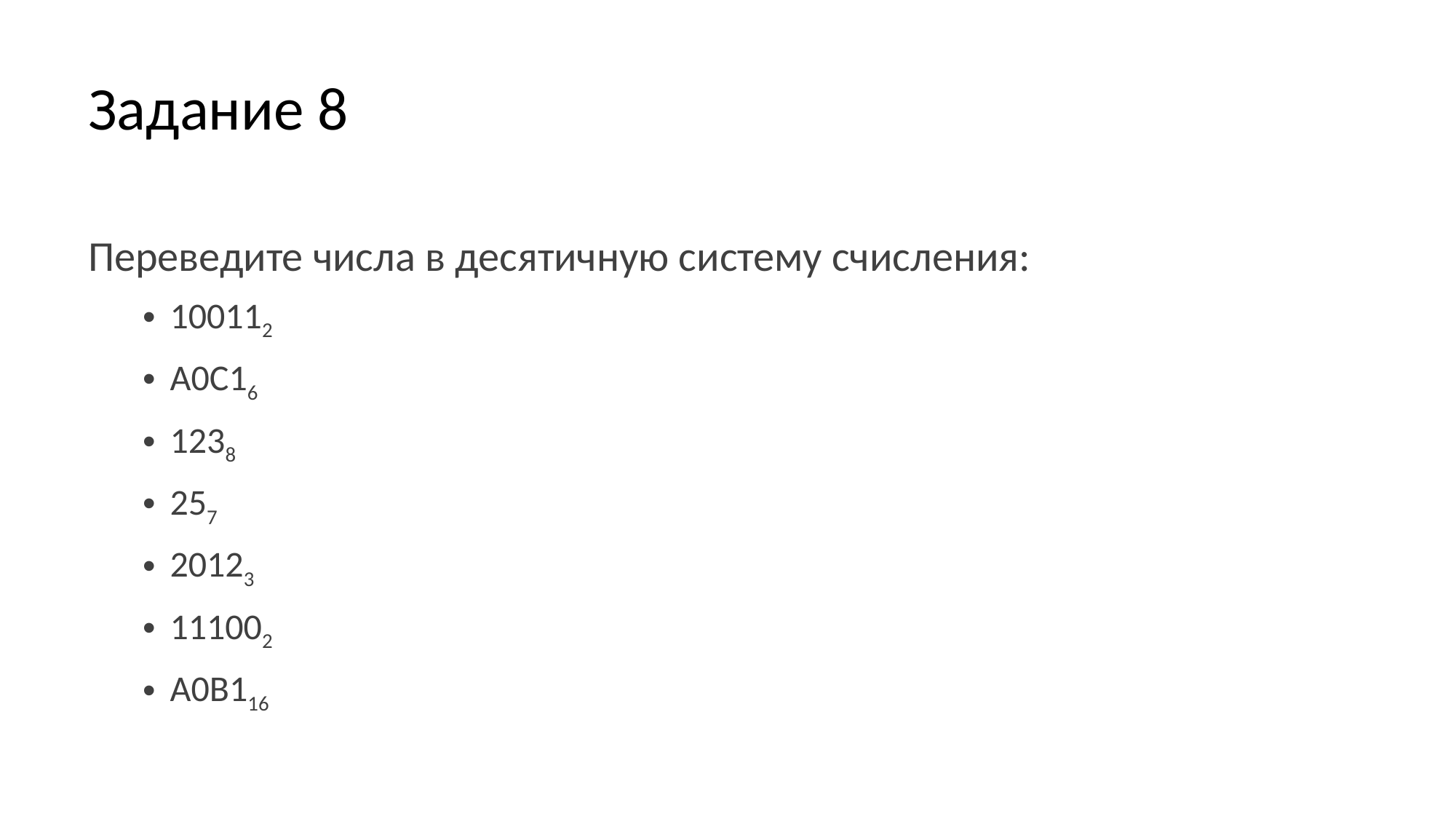

# Задание 8
Переведите числа в десятичную систему счисления:
100112
А0С16
1238
257
20123
111002
А0В116